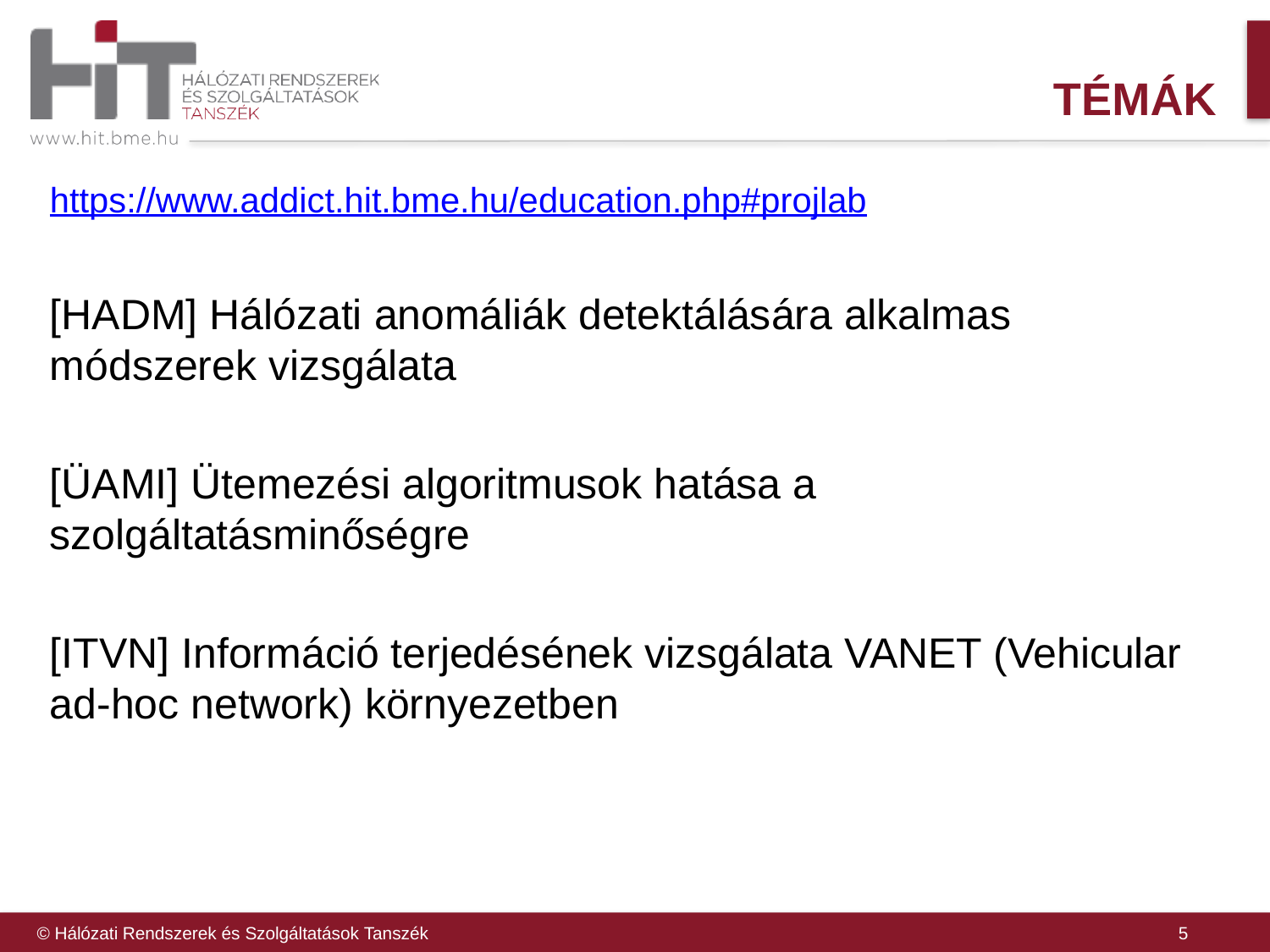

# Témák
https://www.addict.hit.bme.hu/education.php#projlab

[HADM] Hálózati anomáliák detektálására alkalmas módszerek vizsgálata

[ÜAMI] Ütemezési algoritmusok hatása a szolgáltatásminőségre

[ITVN] Információ terjedésének vizsgálata VANET (Vehicular ad-hoc network) környezetben